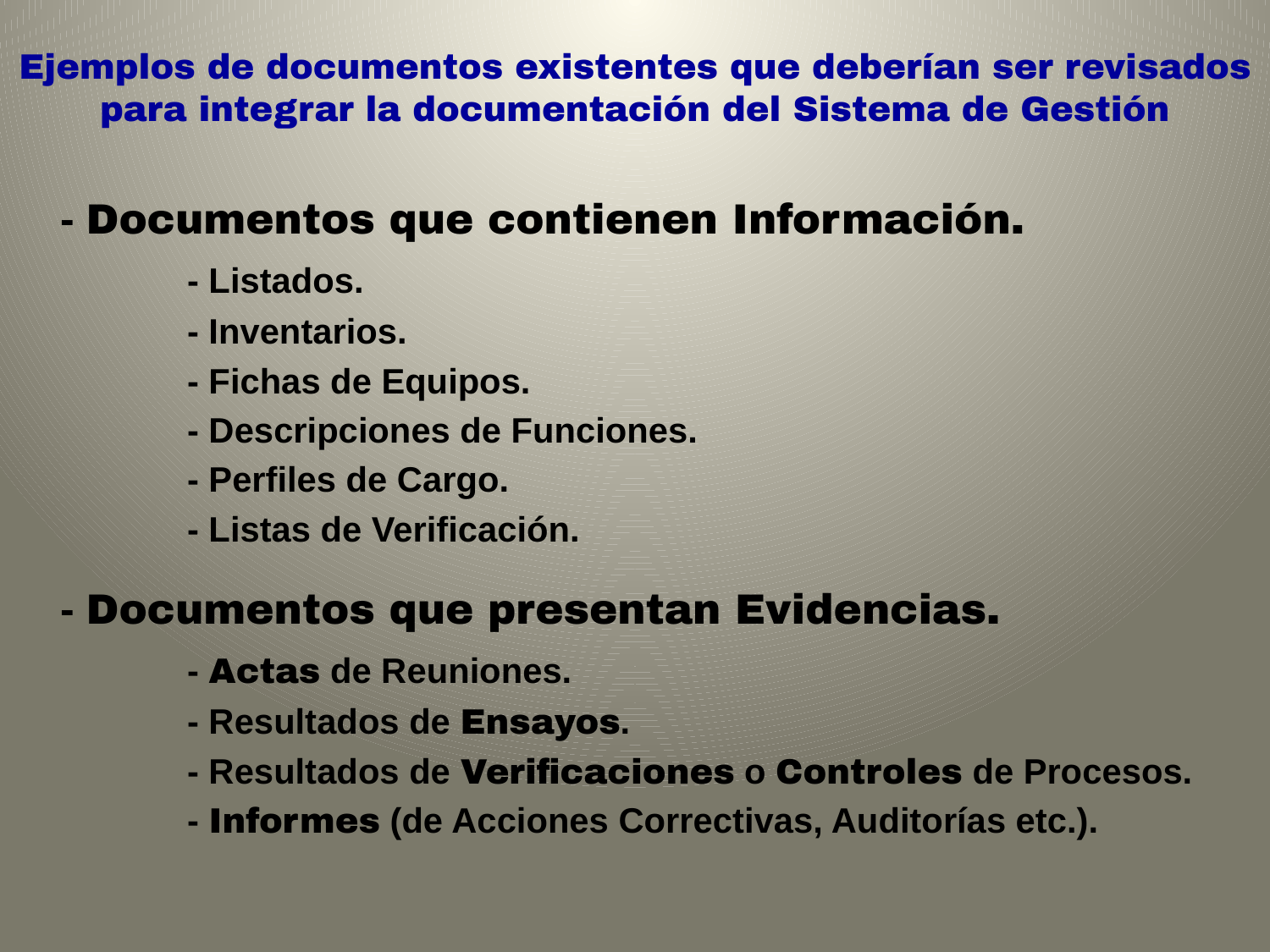

Ejemplos de documentos existentes que deberían ser revisados para integrar la documentación del Sistema de Gestión

	- Documentos que contienen Información.
		- Listados.
		- Inventarios.
		- Fichas de Equipos.
		- Descripciones de Funciones.
		- Perfiles de Cargo.
		- Listas de Verificación.

	- Documentos que presentan Evidencias.
		- Actas de Reuniones.
		- Resultados de Ensayos.
		- Resultados de Verificaciones o Controles de Procesos.
		- Informes (de Acciones Correctivas, Auditorías etc.).